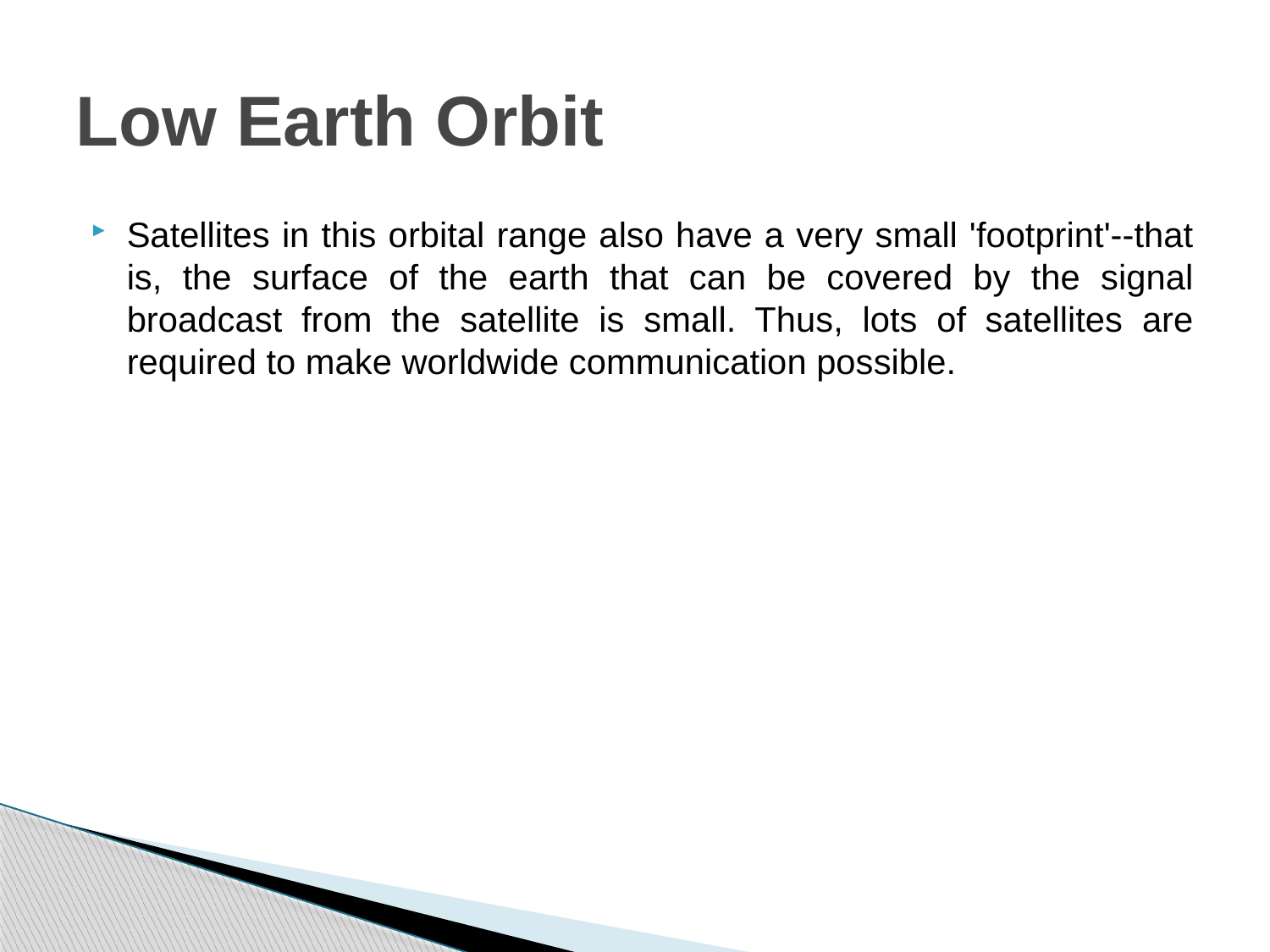

# Low Earth Orbit
Satellites in this orbital range also have a very small 'footprint'--that is, the surface of the earth that can be covered by the signal broadcast from the satellite is small. Thus, lots of satellites are required to make worldwide communication possible.